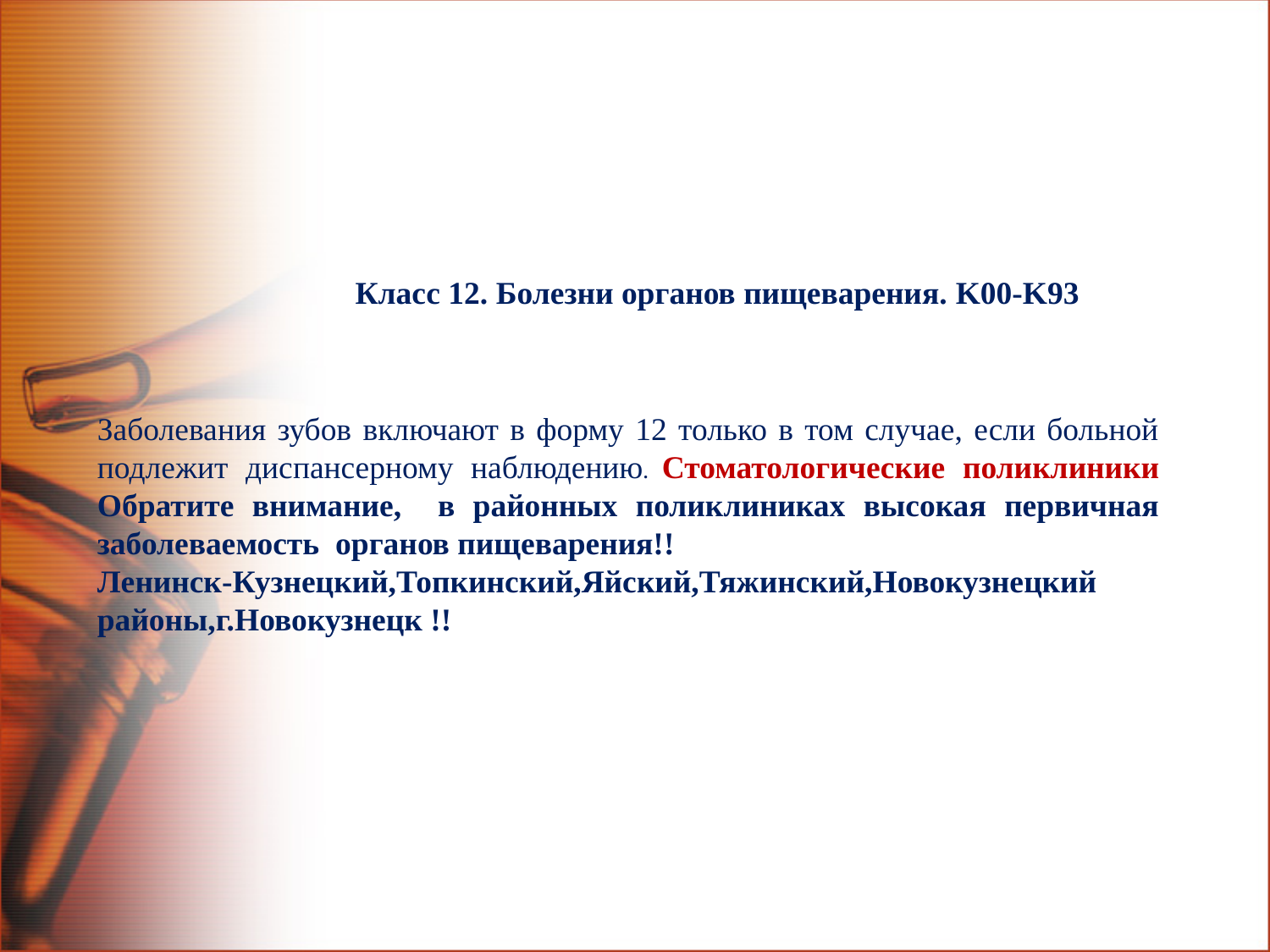

Класс 12. Болезни органов пищеварения. K00-K93

Заболевания зубов включают в форму 12 только в том случае, если больной подлежит диспансерному наблюдению. Стоматологические поликлиники Обратите внимание,  в районных поликлиниках высокая первичная заболеваемость  органов пищеварения!!
Ленинск-Кузнецкий,Топкинский,Яйский,Тяжинский,Новокузнецкий районы,г.Новокузнецк !!